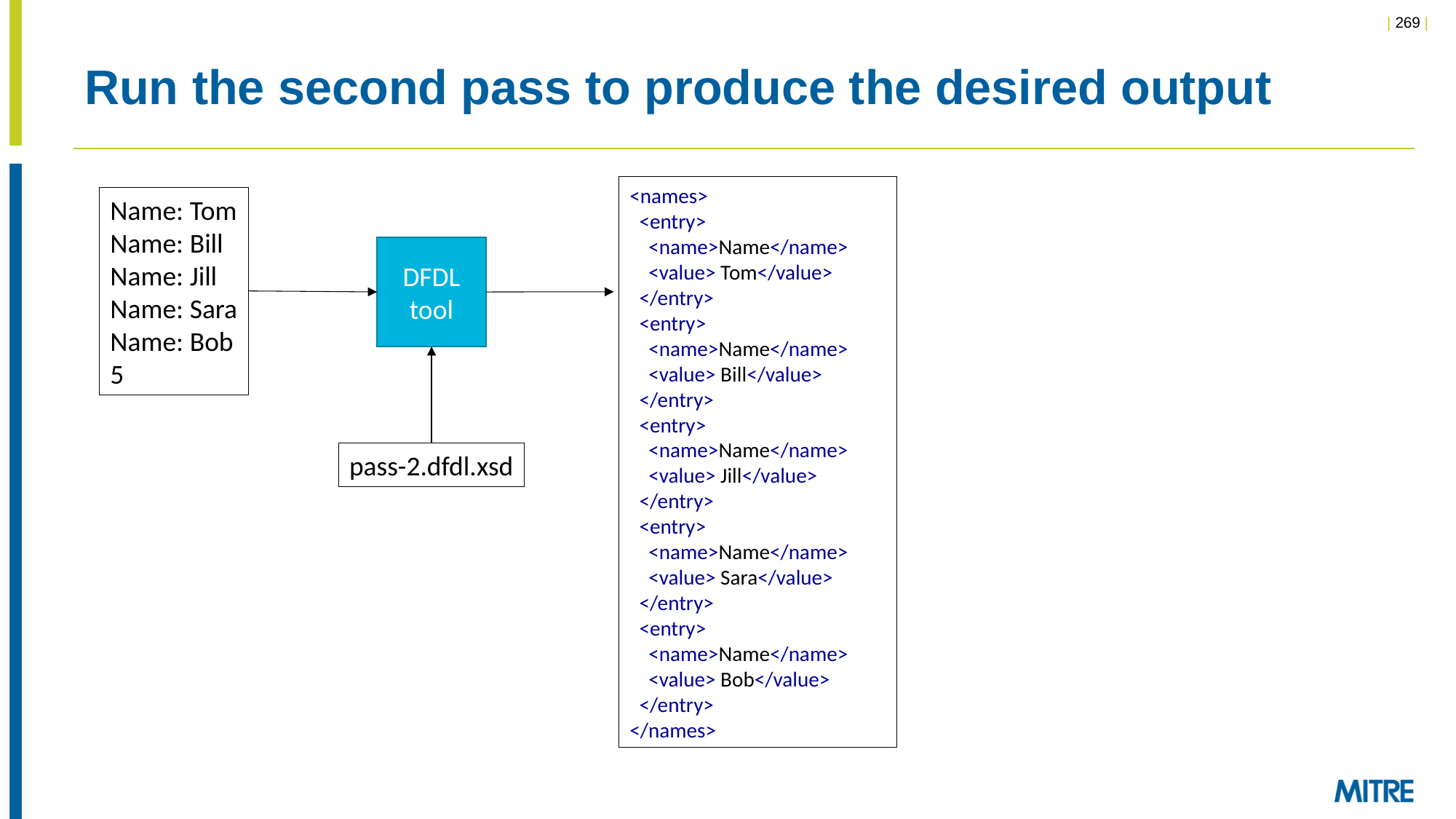

# Run the second pass to produce the desired output
<names>
  <entry>
    <name>Name</name>
    <value> Tom</value>
  </entry>
  <entry>
    <name>Name</name>
    <value> Bill</value>
  </entry>
  <entry>
    <name>Name</name>
    <value> Jill</value>
  </entry>
  <entry>
    <name>Name</name>
    <value> Sara</value>
  </entry>
  <entry>
    <name>Name</name>
    <value> Bob</value>
  </entry>
</names>
Name: Tom
Name: Bill
Name: Jill
Name: Sara
Name: Bob
5
DFDL
tool
pass-2.dfdl.xsd